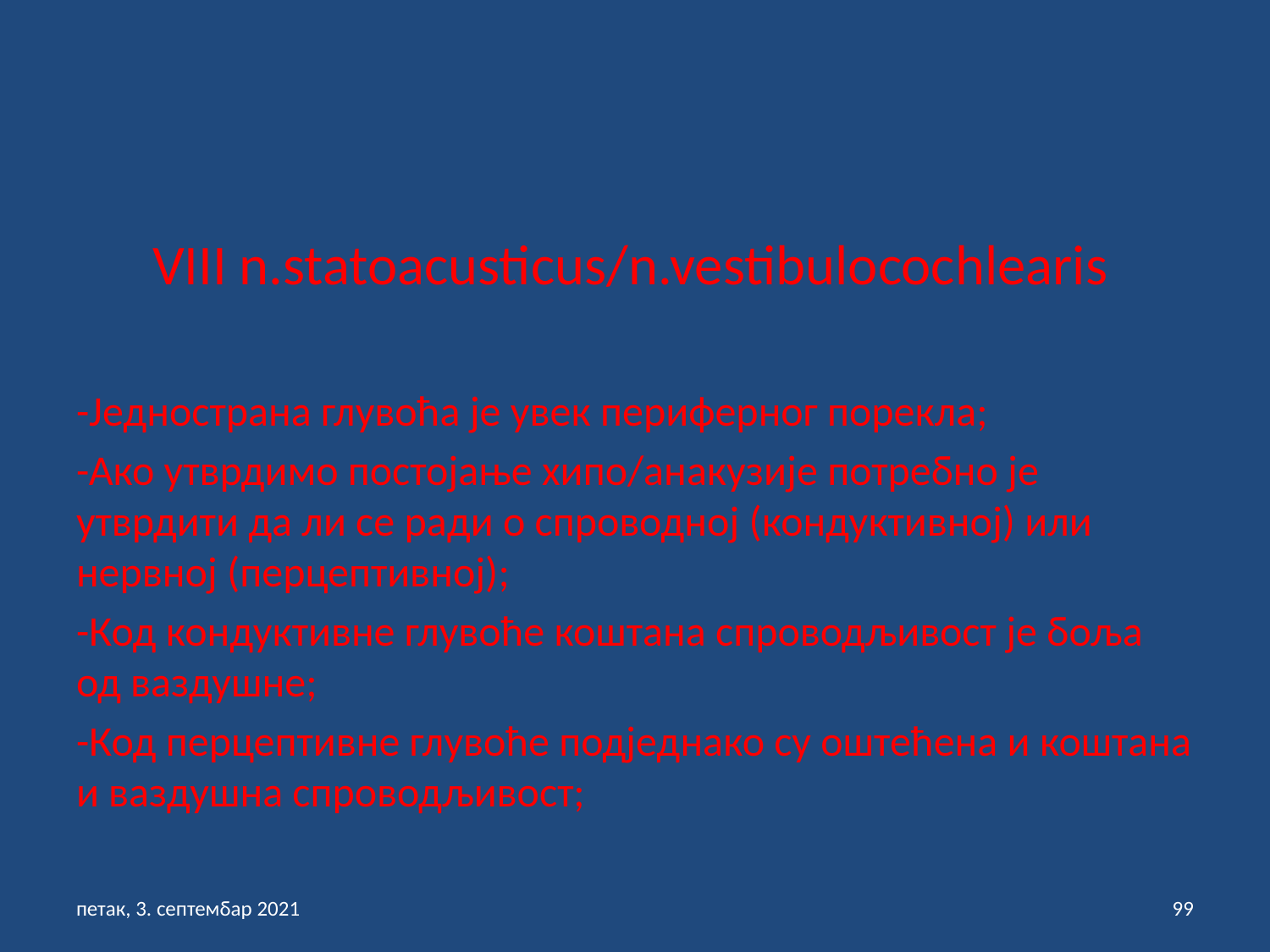

VIII n.statoacusticus/n.vestibulocochlearis

-Једнострана глувоћа је увек периферног порекла;
-Ако утврдимо постојање хипо/анакузије потребно је утврдити да ли се ради о спроводној (кондуктивној) или нервној (перцептивној);
-Код кондуктивне глувоће коштана спроводљивост је боља од ваздушне;
-Код перцептивне глувоће подједнако су оштећена и коштана и ваздушна спроводљивост;

петак, 3. септембар 2021
99